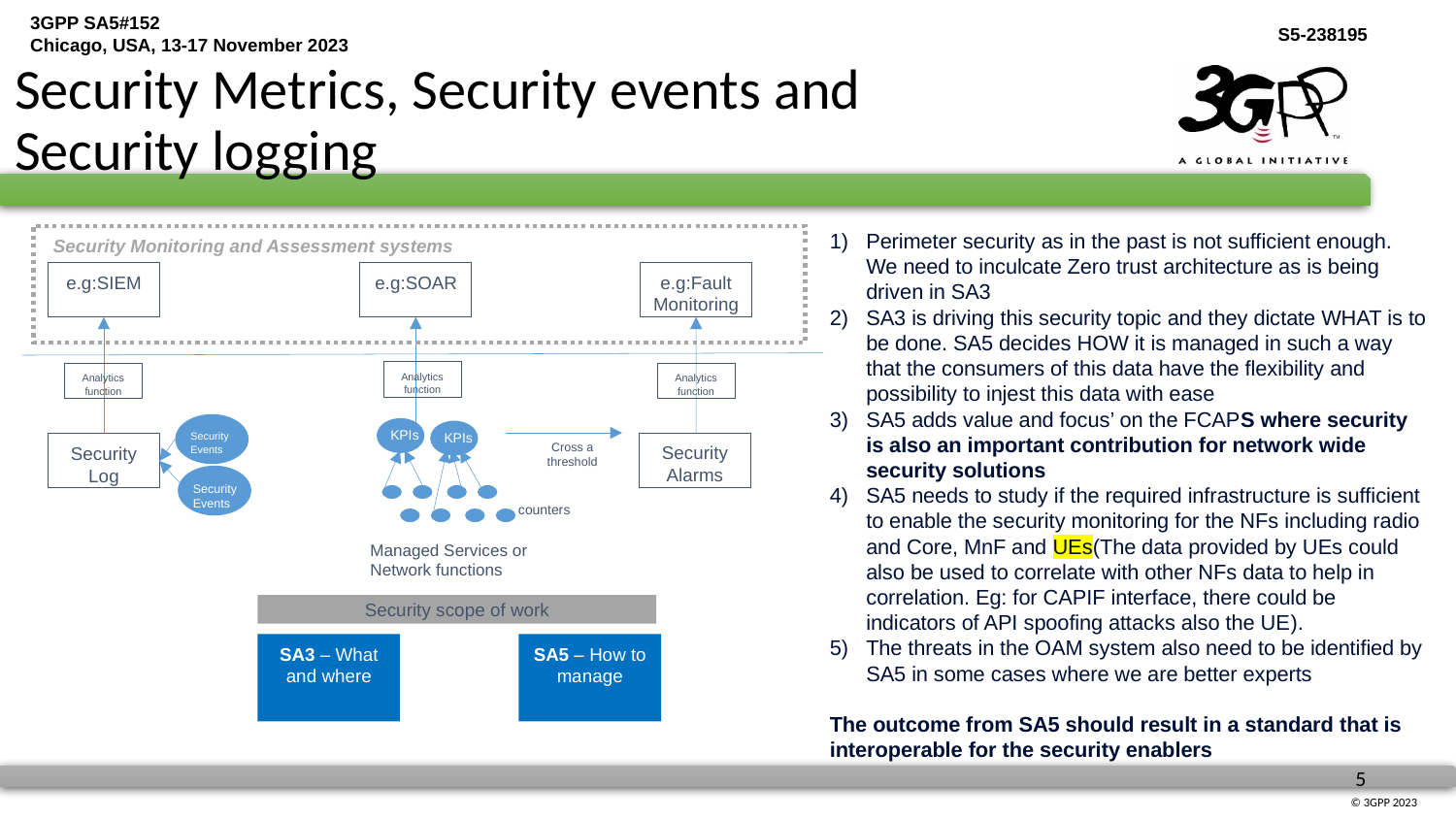

# Security Metrics, Security events and Security logging

Perimeter security as in the past is not sufficient enough. We need to inculcate Zero trust architecture as is being driven in SA3
SA3 is driving this security topic and they dictate WHAT is to be done. SA5 decides HOW it is managed in such a way that the consumers of this data have the flexibility and possibility to injest this data with ease
SA5 adds value and focus’ on the FCAPS where security is also an important contribution for network wide security solutions
SA5 needs to study if the required infrastructure is sufficient to enable the security monitoring for the NFs including radio and Core, MnF and UEs(The data provided by UEs could also be used to correlate with other NFs data to help in correlation. Eg: for CAPIF interface, there could be indicators of API spoofing attacks also the UE).
The threats in the OAM system also need to be identified by SA5 in some cases where we are better experts

The outcome from SA5 should result in a standard that is interoperable for the security enablers

Security Monitoring and Assessment systems
e.g:SIEM
e.g:SOAR
e.g:Fault Monitoring
Analytics function
Analytics function
Analytics function

KPIs

KPIs
Security Events
Cross a threshold
Security Alarms
Security Log

Security Events

counters

Managed Services or Network functions
Security scope of work
SA3 – What and where
SA5 – How to manage